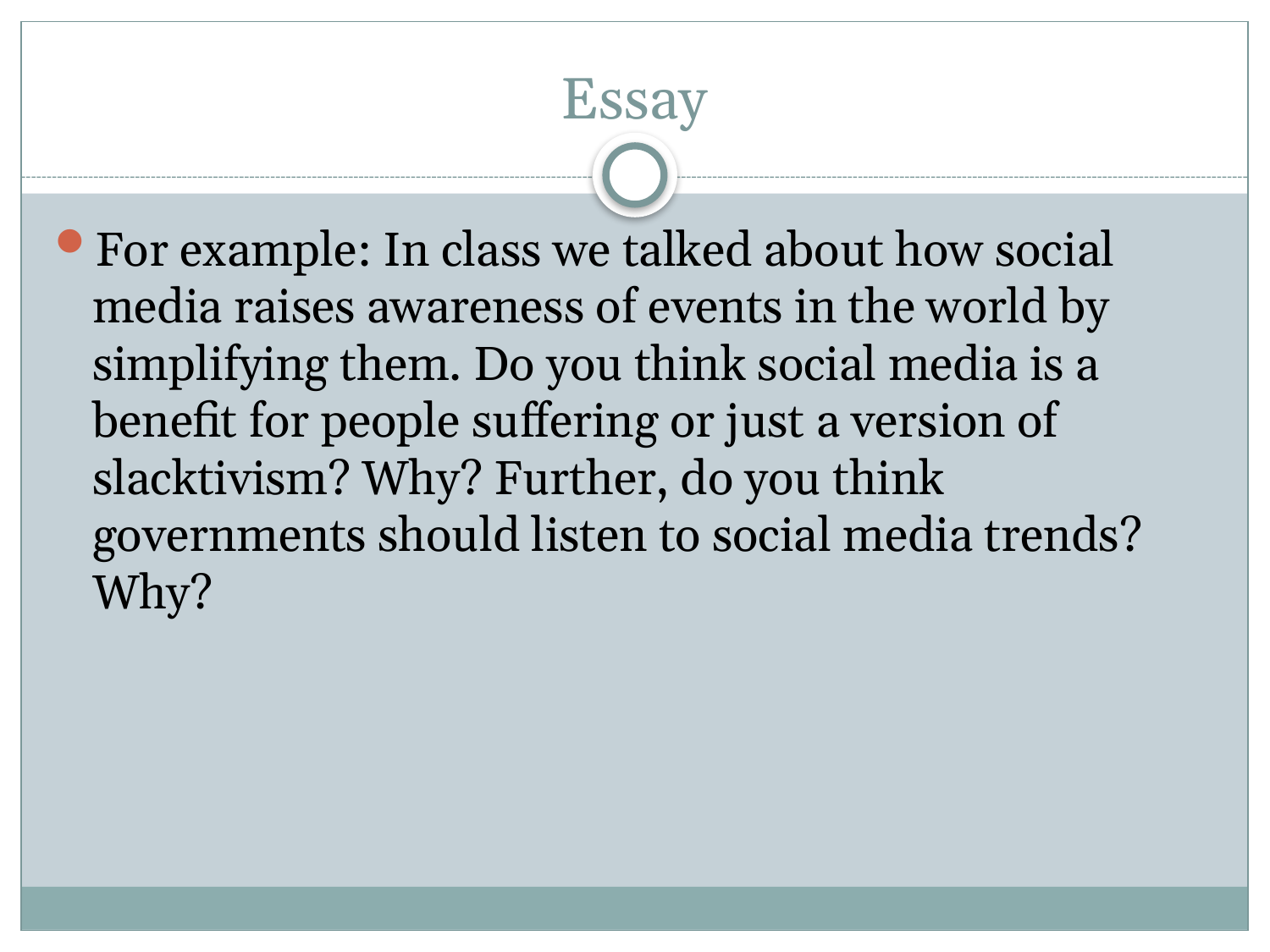

# Essay
For example: In class we talked about how social media raises awareness of events in the world by simplifying them. Do you think social media is a benefit for people suffering or just a version of slacktivism? Why? Further, do you think governments should listen to social media trends? Why?